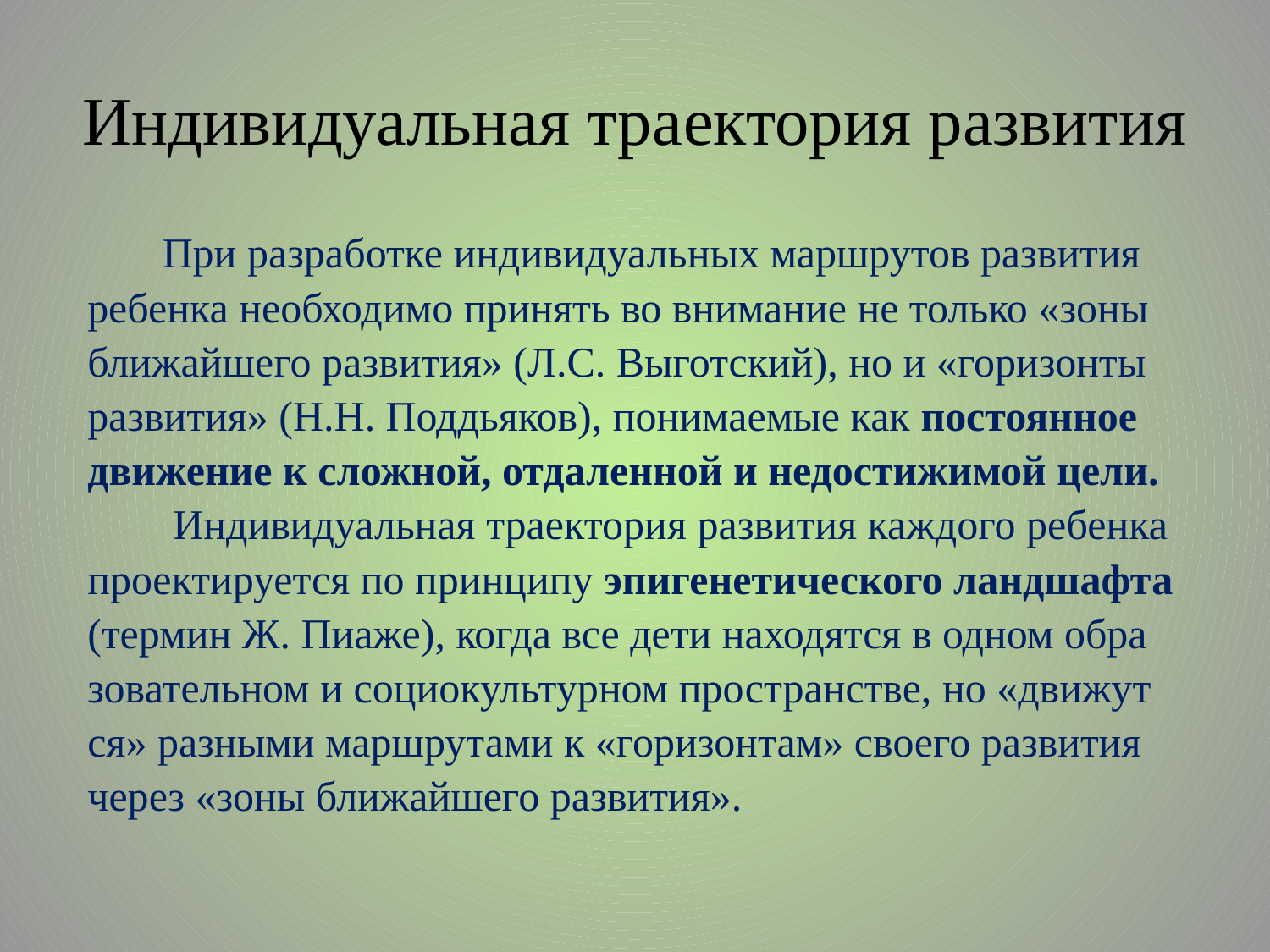

# Индивидуальная тра­ектория развития
При разработке индивидуаль­ных маршрутов развития ребен­ка необходимо принять во внимание не только «зоны ближайше­го развития» (Л.С. Выготский), но и «горизонты развития» (Н.Н. Поддьяков), понимаемые как постоянное движение к сложной, отдаленной и недостижи­мой цели.
 Индивидуальная тра­ектория развития каждого ре­бенка проектируется по принци­пу эпигенетического ландшафта (термин Ж. Пиаже), когда все дети находятся в одном обра­зовательном и социокультур­ном пространстве, но «движут­ся» разными маршрутами к «горизонтам» своего развития через «зоны ближайшего раз­вития».